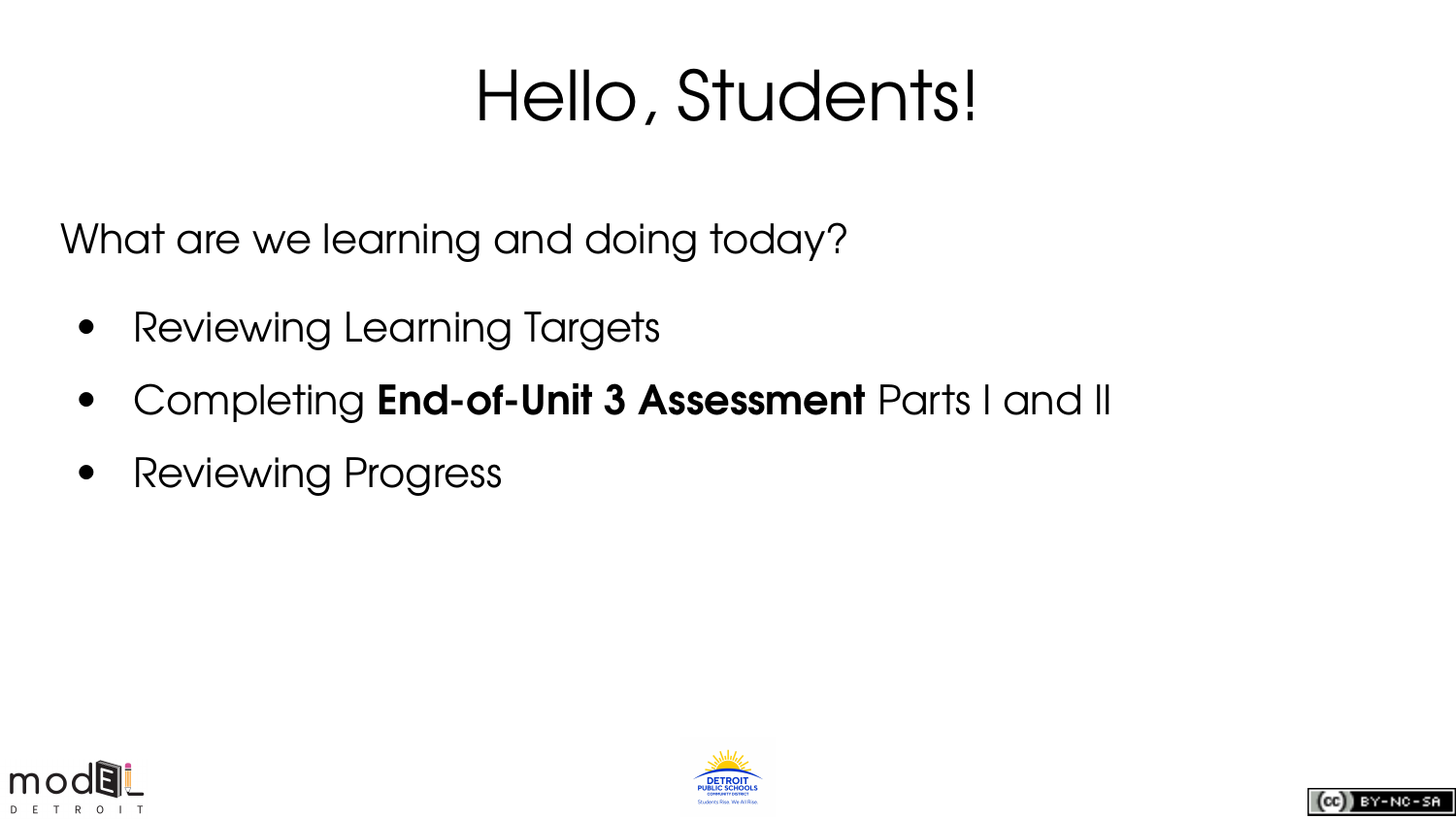

# Hello, Students!
What are we learning and doing today?
Reviewing Learning Targets
Completing End-of-Unit 3 Assessment Parts I and II
Reviewing Progress